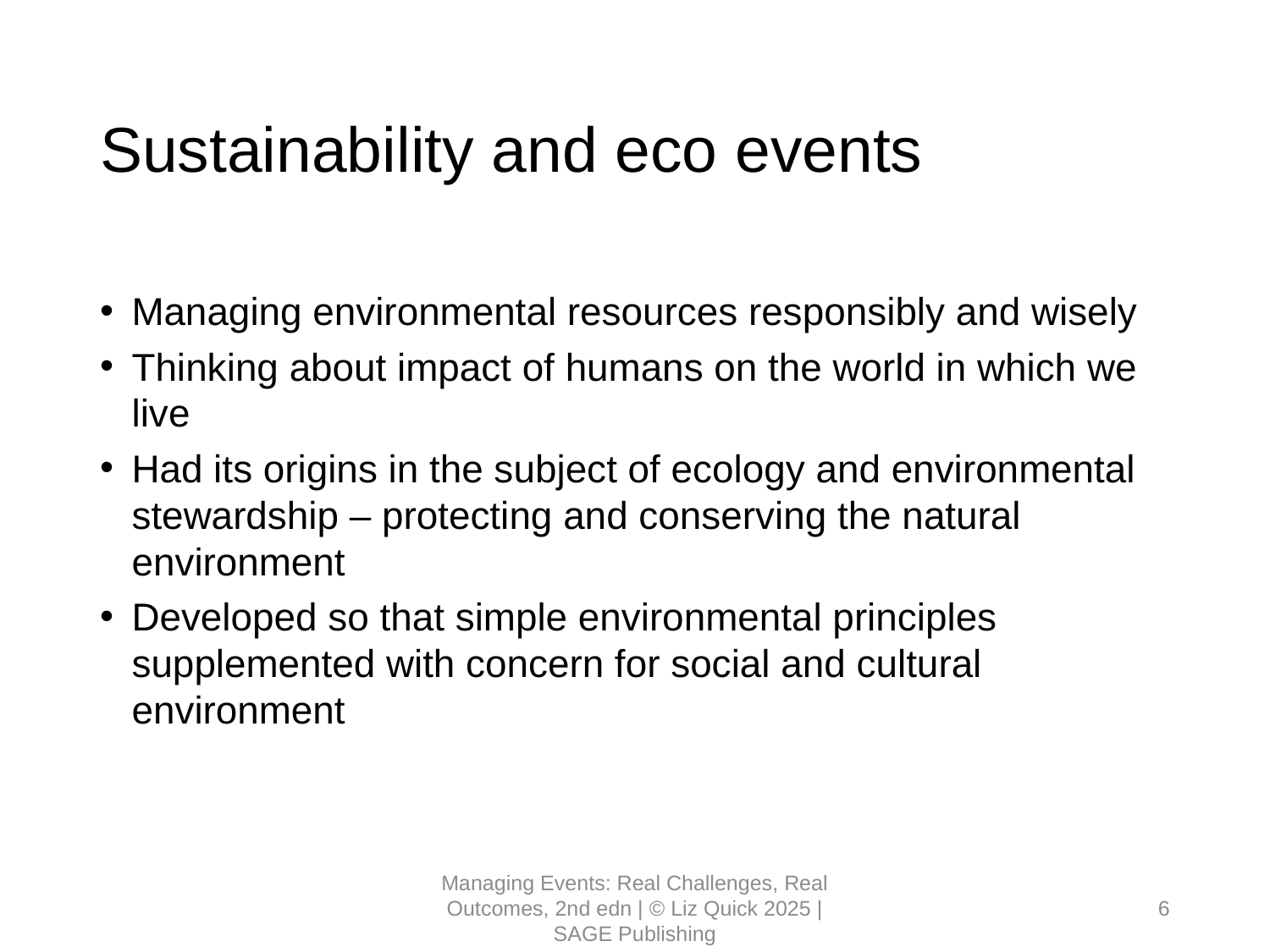

# Sustainability and eco events
Managing environmental resources responsibly and wisely
Thinking about impact of humans on the world in which we live
Had its origins in the subject of ecology and environmental stewardship – protecting and conserving the natural environment
Developed so that simple environmental principles supplemented with concern for social and cultural environment
Managing Events: Real Challenges, Real Outcomes, 2nd edn | © Liz Quick 2025 | SAGE Publishing
6